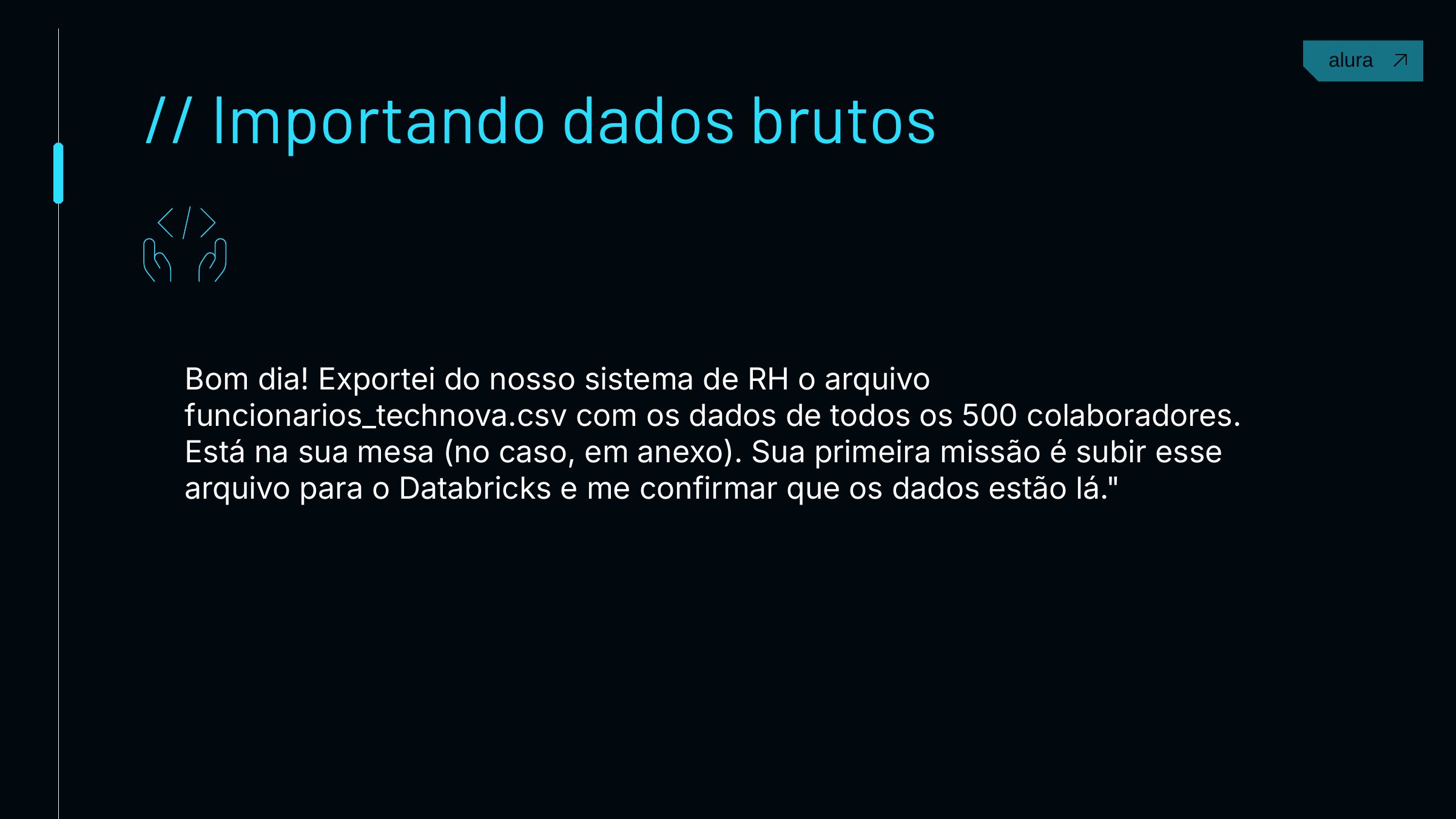

Contact
// Importando dados brutos

Bom dia! Exportei do nosso sistema de RH o arquivo funcionarios_technova.csv com os dados de todos os 500 colaboradores. Está na sua mesa (no caso, em anexo). Sua primeira missão é subir esse arquivo para o Databricks e me confirmar que os dados estão lá."